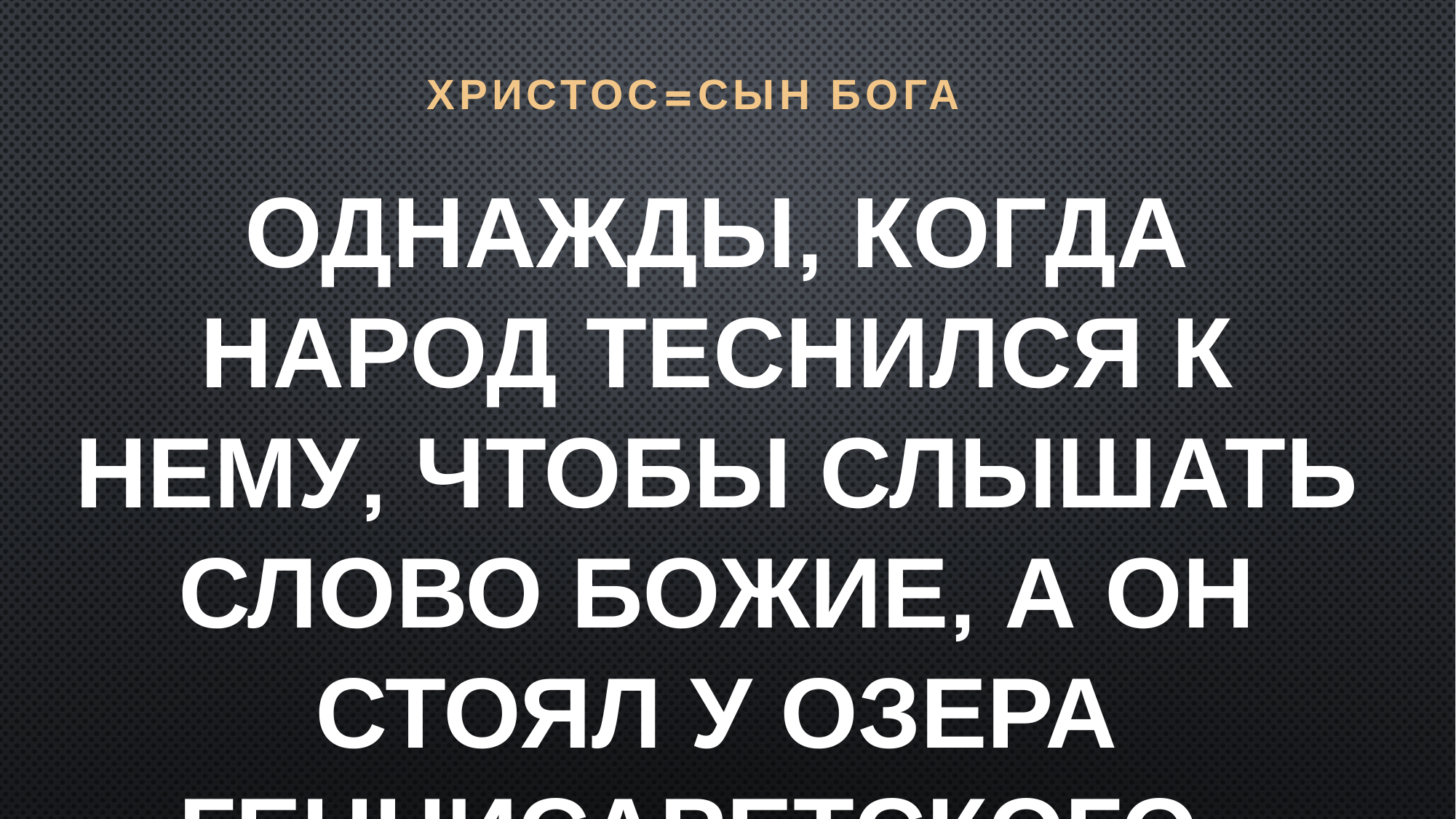

ХРИСТОС=СЫН БОГА
Однажды, когда народ теснился к Нему, чтобы слышать слово Божие, а Он стоял у озера Геннисаретского,